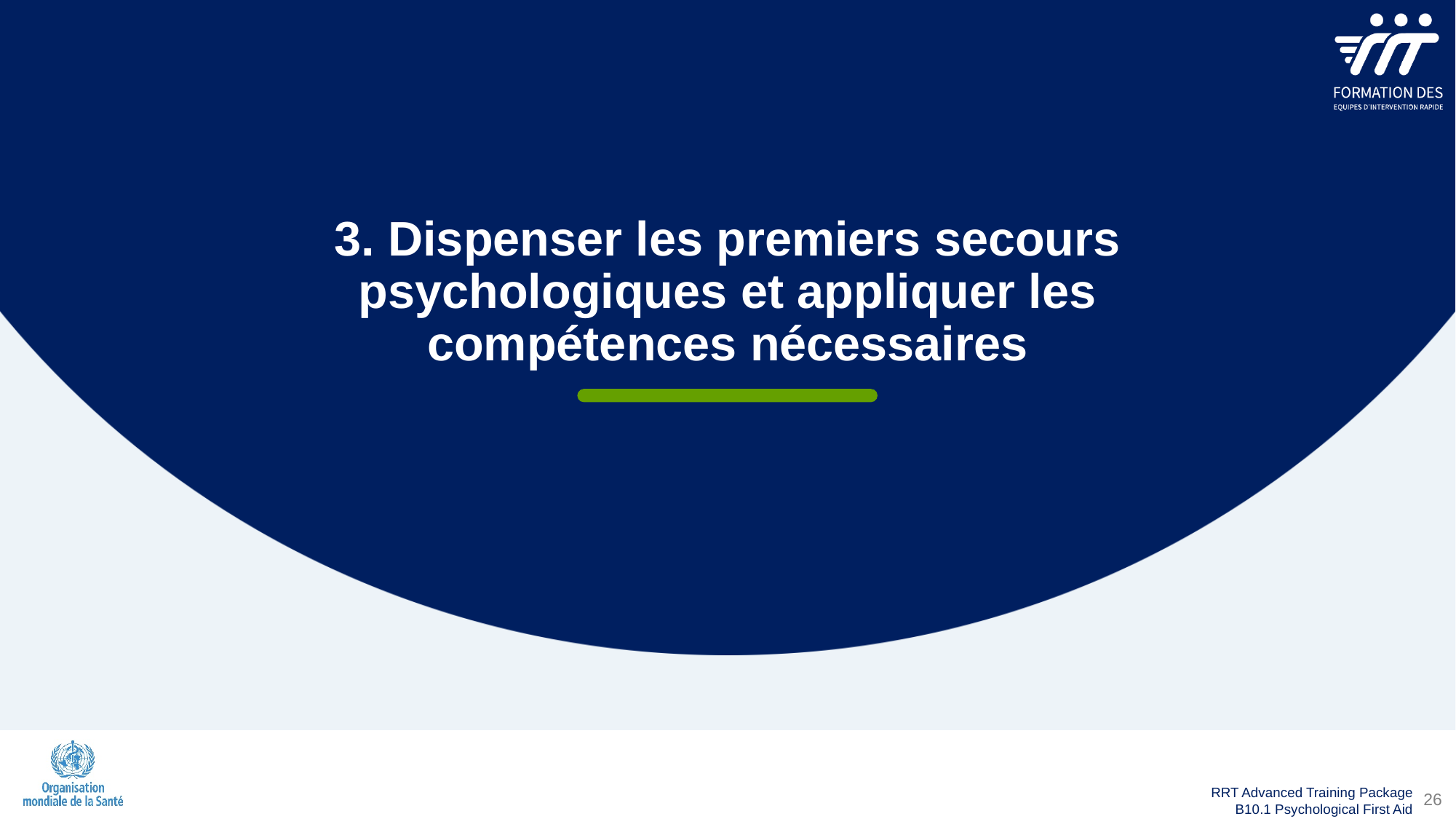

3. Dispenser les premiers secours psychologiques et appliquer les compétences nécessaires